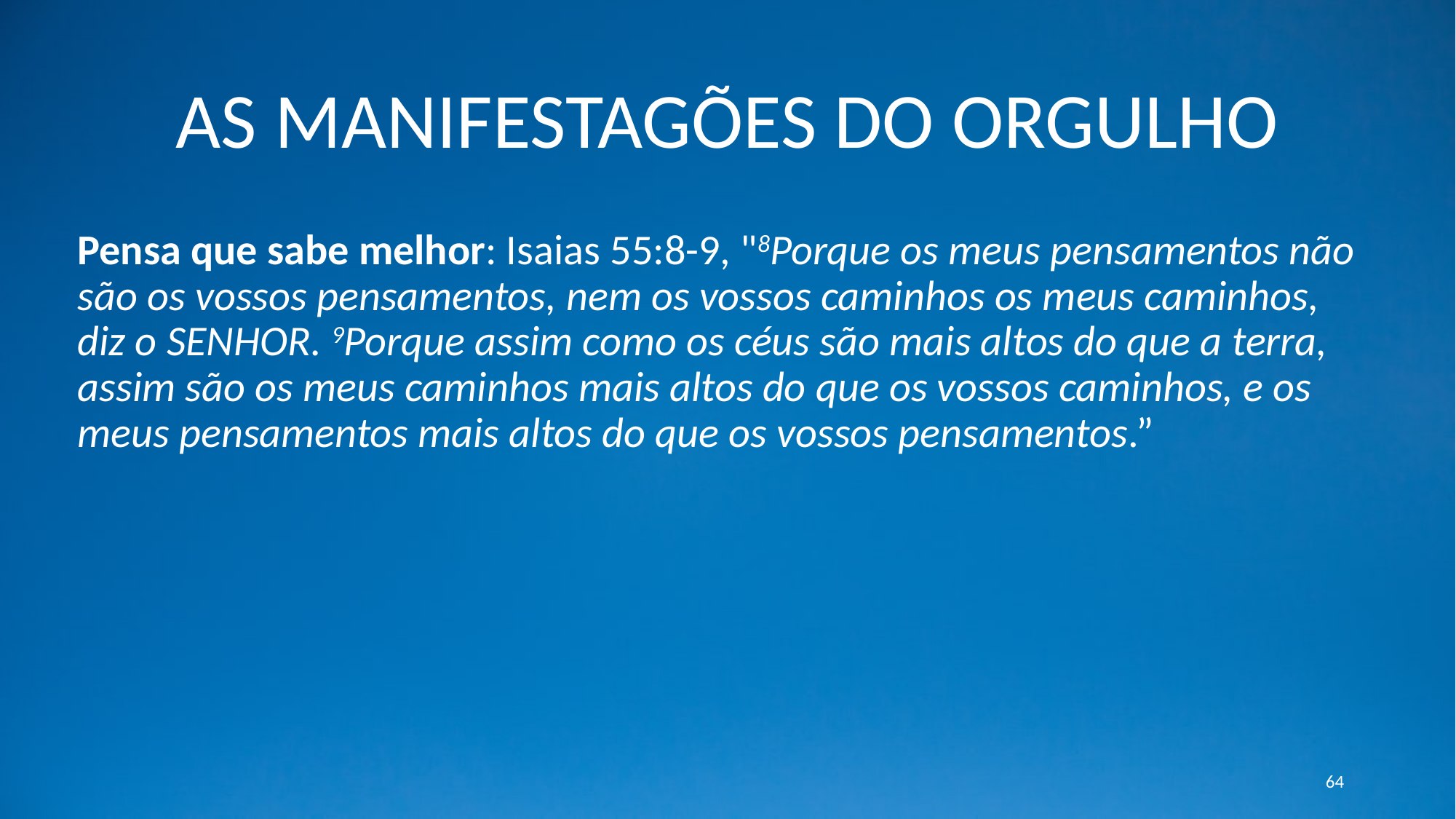

# AS MANIFESTAGÕES DO ORGULHO
Pensa que sabe melhor: Isaias 55:8-9, "8Porque os meus pensamentos não são os vossos pensamentos, nem os vossos caminhos os meus caminhos, diz o SENHOR. 9Porque assim como os céus são mais altos do que a terra, assim são os meus caminhos mais altos do que os vossos caminhos, e os meus pensamentos mais altos do que os vossos pensamentos.”

64